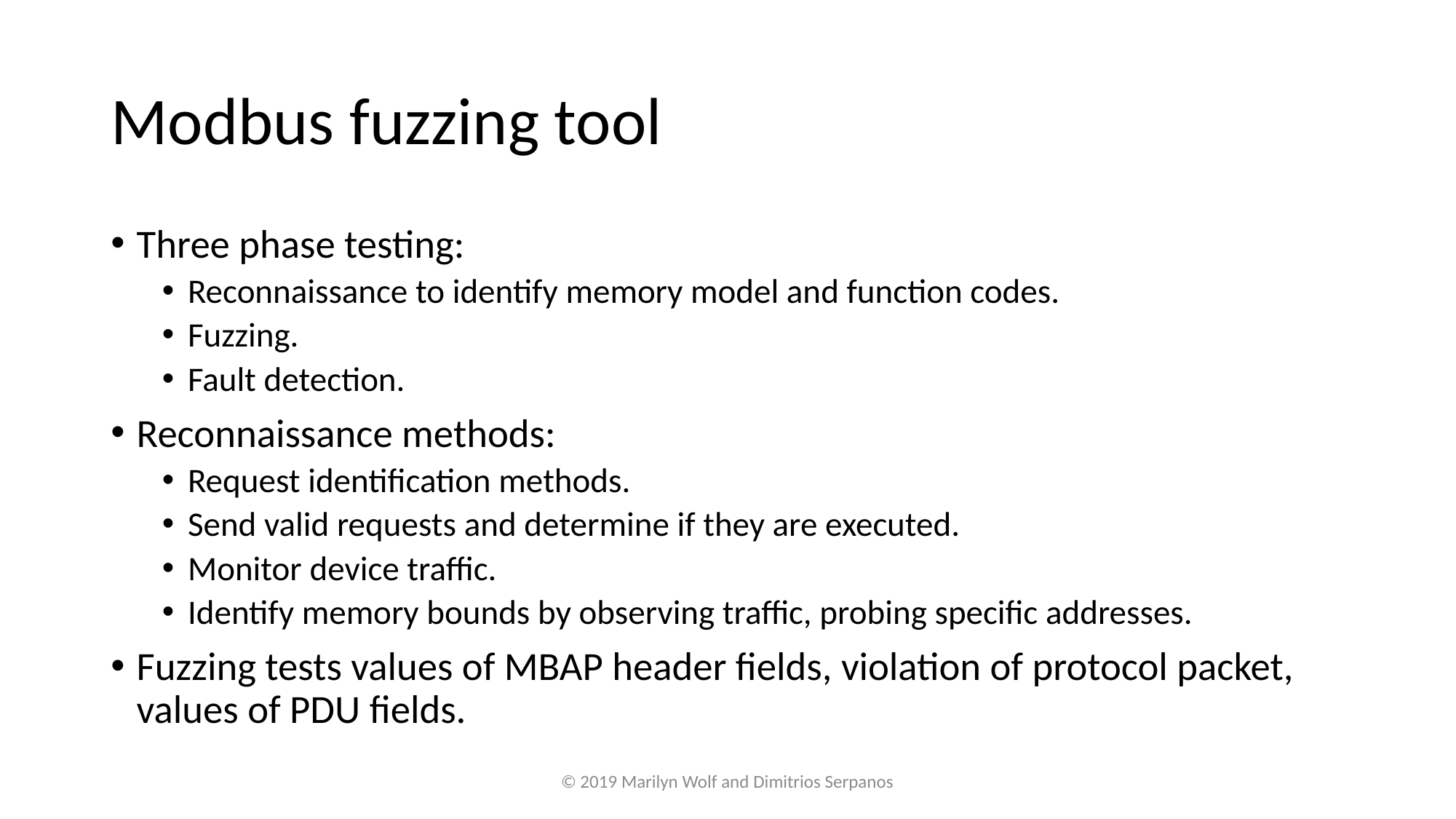

# Modbus fuzzing tool
Three phase testing:
Reconnaissance to identify memory model and function codes.
Fuzzing.
Fault detection.
Reconnaissance methods:
Request identification methods.
Send valid requests and determine if they are executed.
Monitor device traffic.
Identify memory bounds by observing traffic, probing specific addresses.
Fuzzing tests values of MBAP header fields, violation of protocol packet, values of PDU fields.
© 2019 Marilyn Wolf and Dimitrios Serpanos